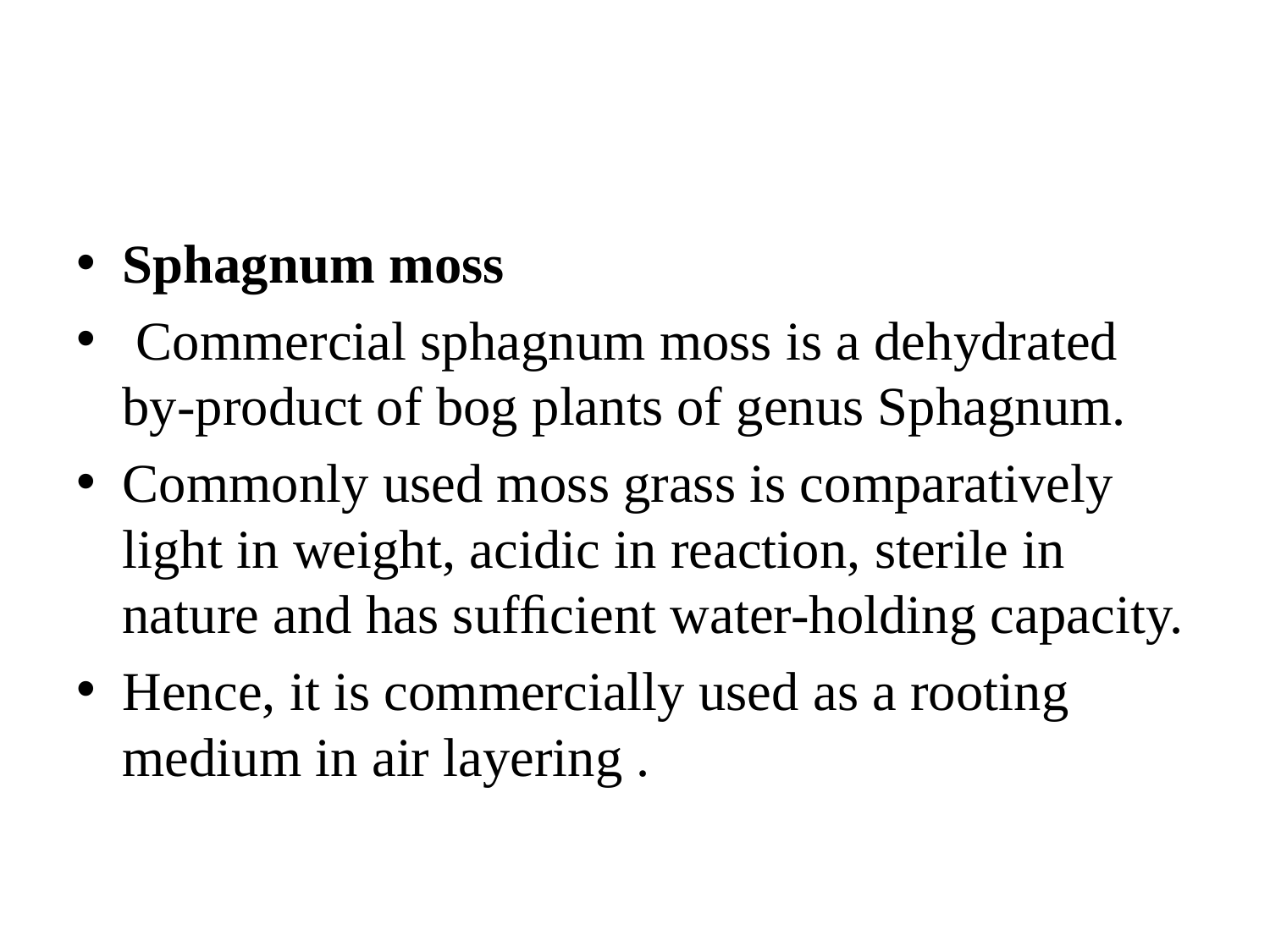

#
Sphagnum moss
 Commercial sphagnum moss is a dehydrated by-product of bog plants of genus Sphagnum.
Commonly used moss grass is comparatively light in weight, acidic in reaction, sterile in nature and has sufﬁcient water-holding capacity.
Hence, it is commercially used as a rooting medium in air layering .